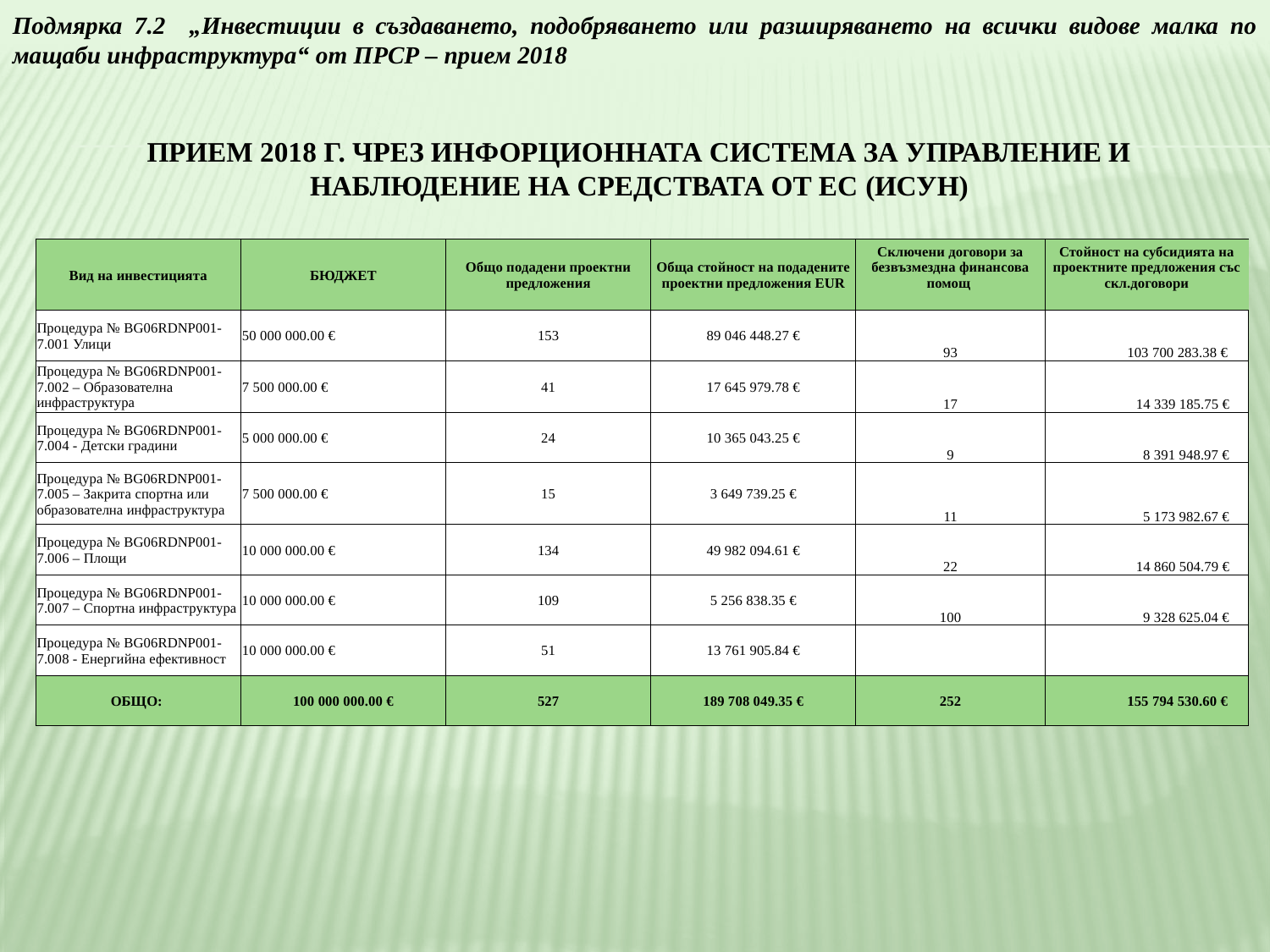

Подмярка 7.2  „Инвестиции в създаването, подобряването или разширяването на всички видове малка по мащаби инфраструктура“ от ПРСР – прием 2018
ПРИЕМ 2018 Г. ЧРЕЗ ИНФОРЦИОННАТА СИСТЕМА ЗА УПРАВЛЕНИЕ И НАБЛЮДЕНИЕ НА СРЕДСТВАТА ОТ ЕС (ИСУН)
| Вид на инвестицията | БЮДЖЕТ | Общо подадени проектни предложения | Обща стойност на подадените проектни предложения EUR | Сключени договори за безвъзмездна финансова помощ | Стойност на субсидията на проектните предложения със скл.договори |
| --- | --- | --- | --- | --- | --- |
| Процедура № BG06RDNP001-7.001 Улици | 50 000 000.00 € | 153 | 89 046 448.27 € | 93 | 103 700 283.38 € |
| Процедура № BG06RDNP001-7.002 – Образователна инфраструктура | 7 500 000.00 € | 41 | 17 645 979.78 € | 17 | 14 339 185.75 € |
| Процедура № BG06RDNP001-7.004 - Детски градини | 5 000 000.00 € | 24 | 10 365 043.25 € | 9 | 8 391 948.97 € |
| Процедура № BG06RDNP001-7.005 – Закрита спортна или образователна инфраструктура | 7 500 000.00 € | 15 | 3 649 739.25 € | 11 | 5 173 982.67 € |
| Процедура № BG06RDNP001-7.006 – Площи | 10 000 000.00 € | 134 | 49 982 094.61 € | 22 | 14 860 504.79 € |
| Процедура № BG06RDNP001-7.007 – Спортна инфраструктура | 10 000 000.00 € | 109 | 5 256 838.35 € | 100 | 9 328 625.04 € |
| Процедура № BG06RDNP001-7.008 - Енергийна ефективност | 10 000 000.00 € | 51 | 13 761 905.84 € |  |  |
| ОБЩО: | 100 000 000.00 € | 527 | 189 708 049.35 € | 252 | 155 794 530.60 € |